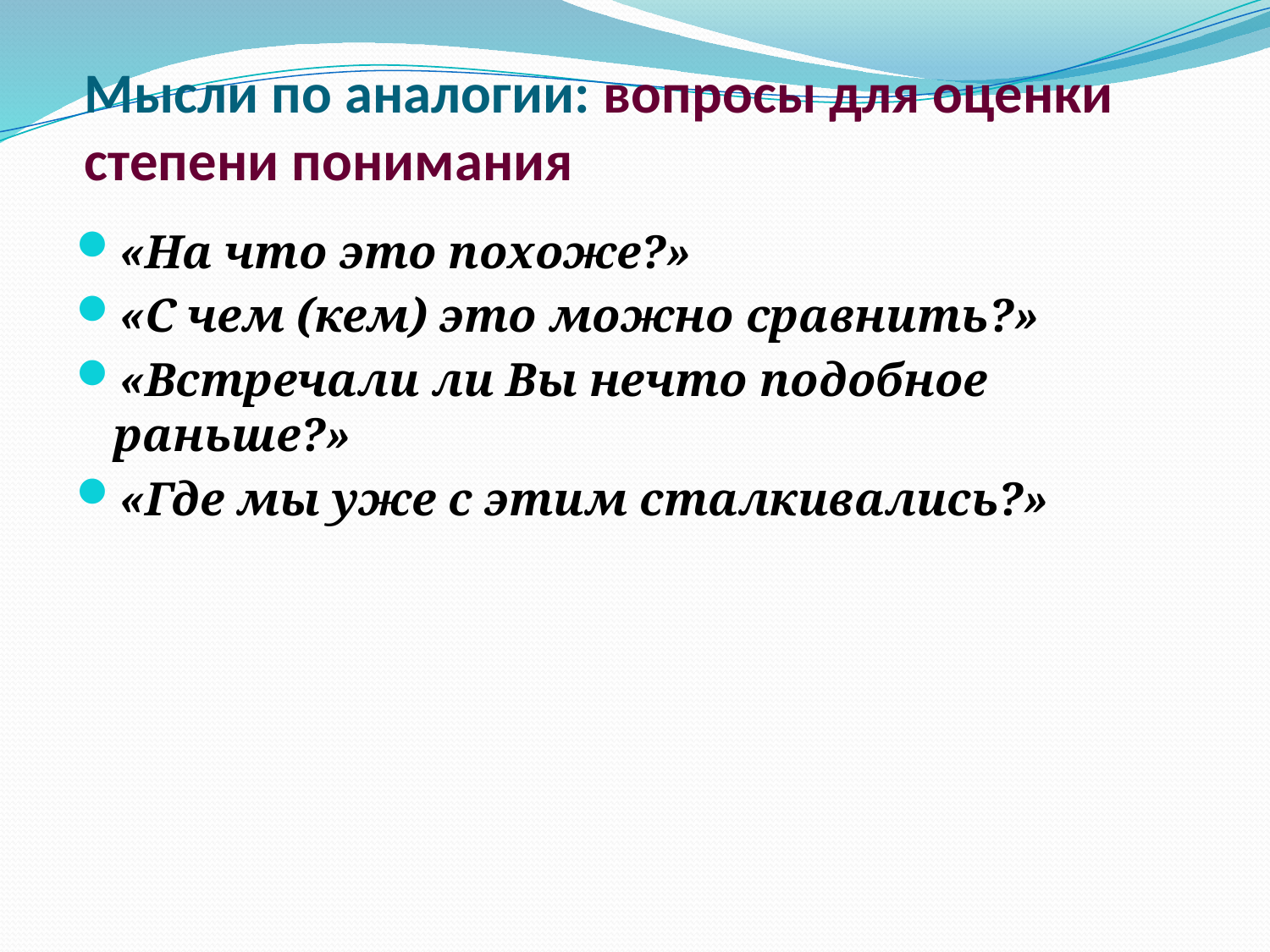

# Мысли по аналогии: вопросы для оценки степени понимания
«На что это похоже?»
«С чем (кем) это можно сравнить?»
«Встречали ли Вы нечто подобное раньше?»
«Где мы уже с этим сталкивались?»